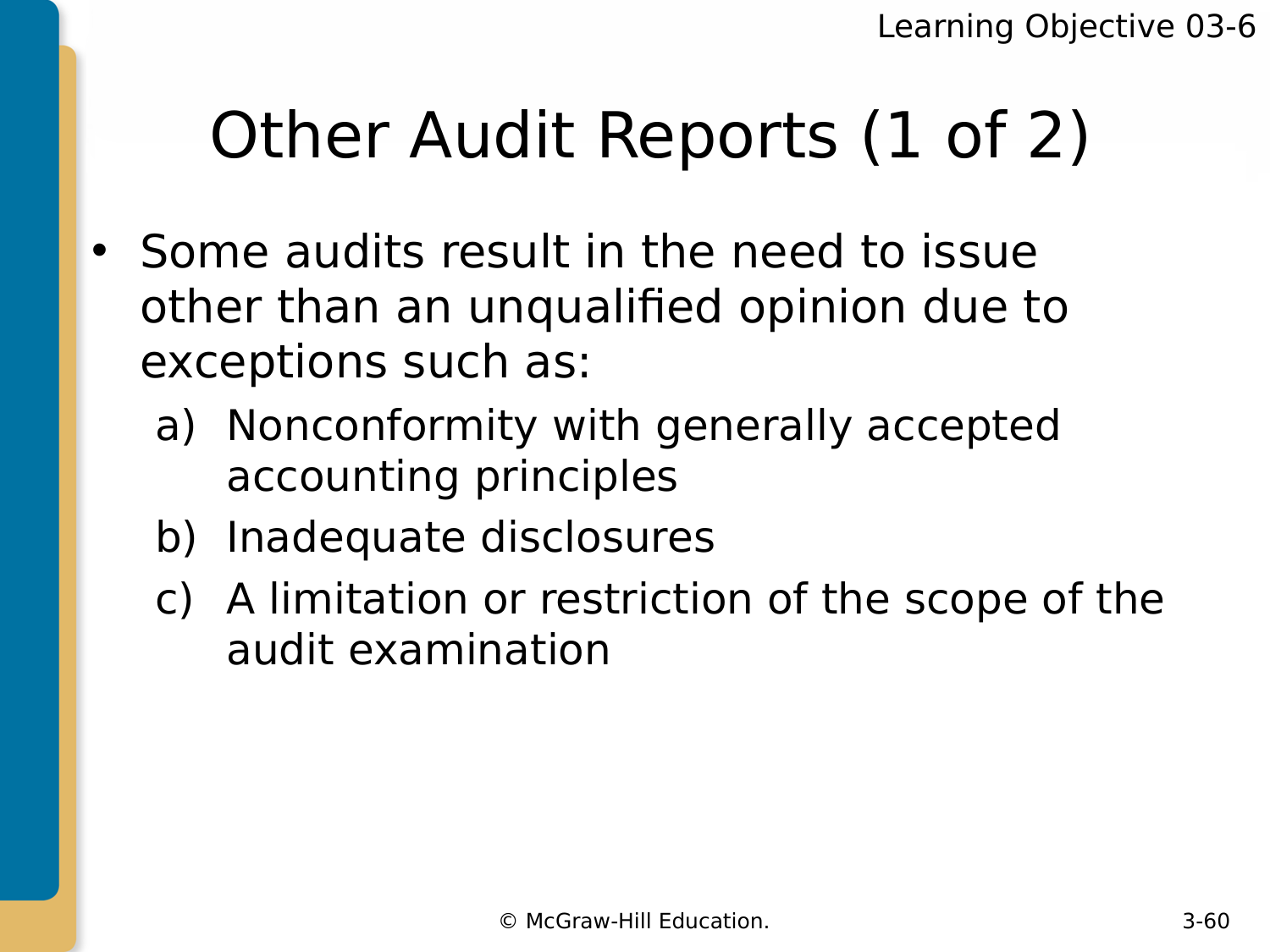

Learning Objective 03-6
# Other Audit Reports (1 of 2)
Some audits result in the need to issue other than an unqualified opinion due to exceptions such as:
Nonconformity with generally accepted accounting principles
Inadequate disclosures
A limitation or restriction of the scope of the audit examination